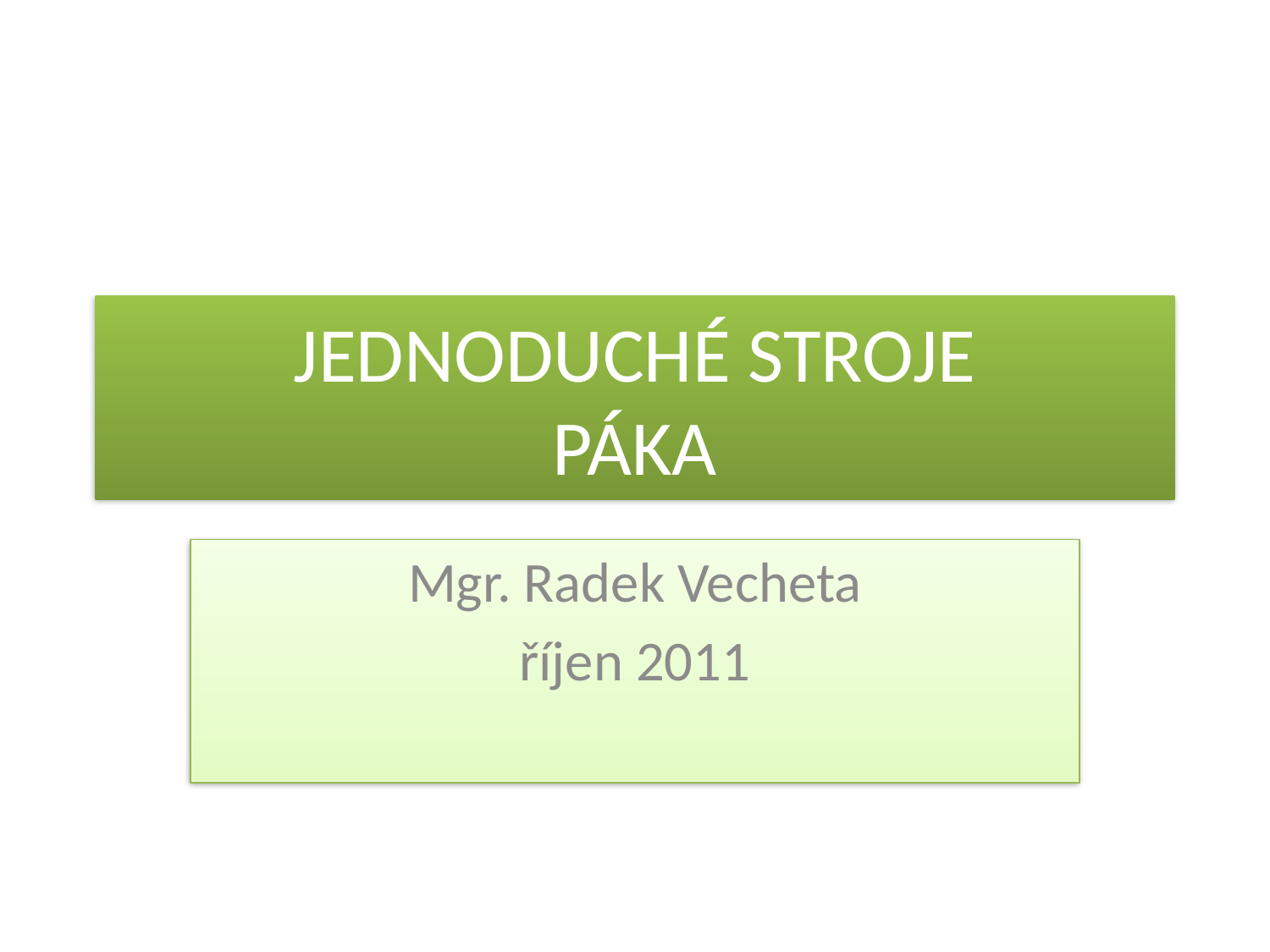

# JEDNODUCHÉ STROJE PÁKA
Mgr. Radek Vecheta
říjen 2011